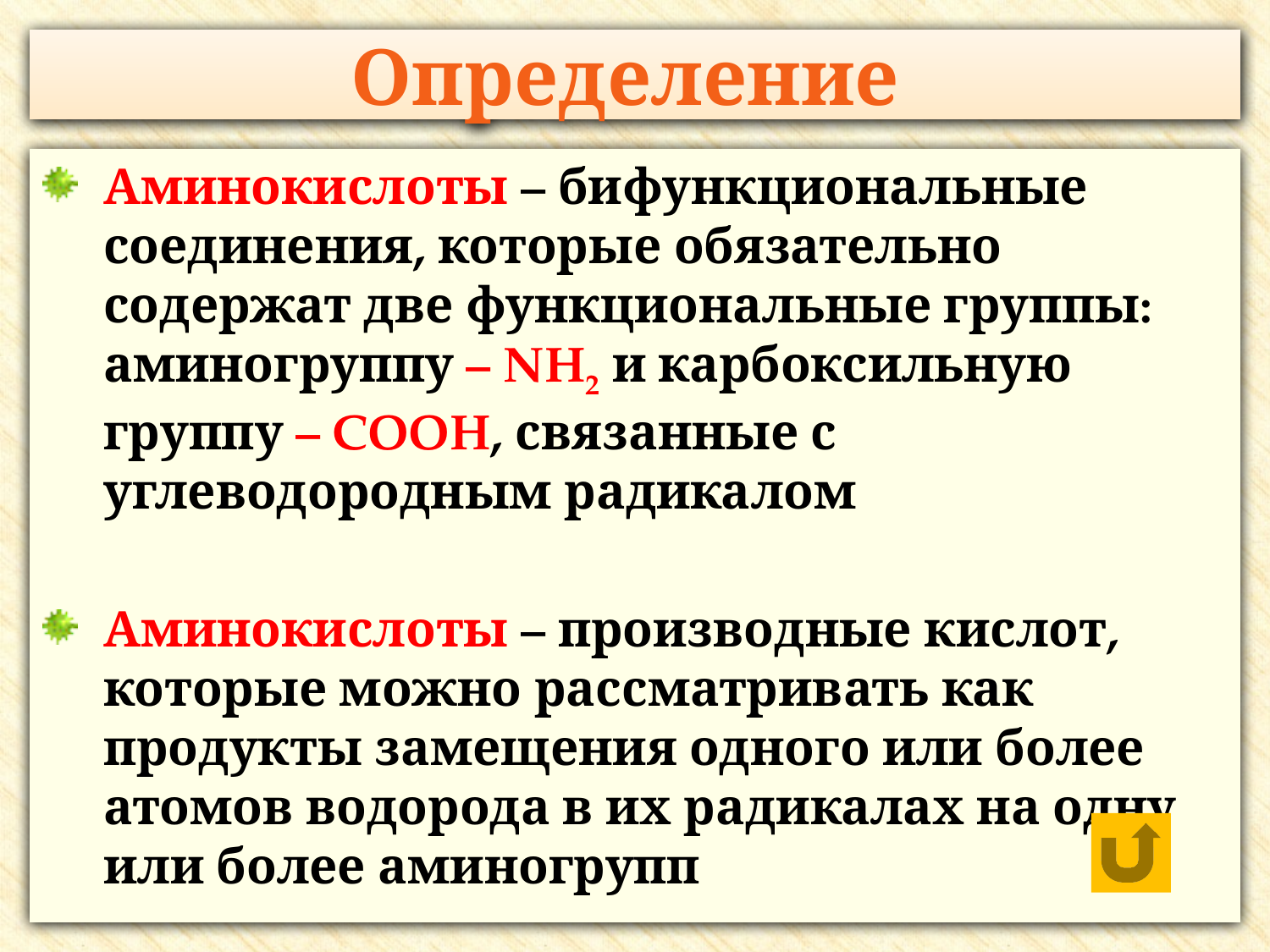

# Определение
Аминокислоты – бифункциональные соединения, которые обязательно содержат две функциональные группы: аминогруппу – NH2 и карбоксильную группу – COOH, связанные с углеводородным радикалом

Аминокислоты – производные кислот, которые можно рассматривать как продукты замещения одного или более атомов водорода в их радикалах на одну или более аминогрупп